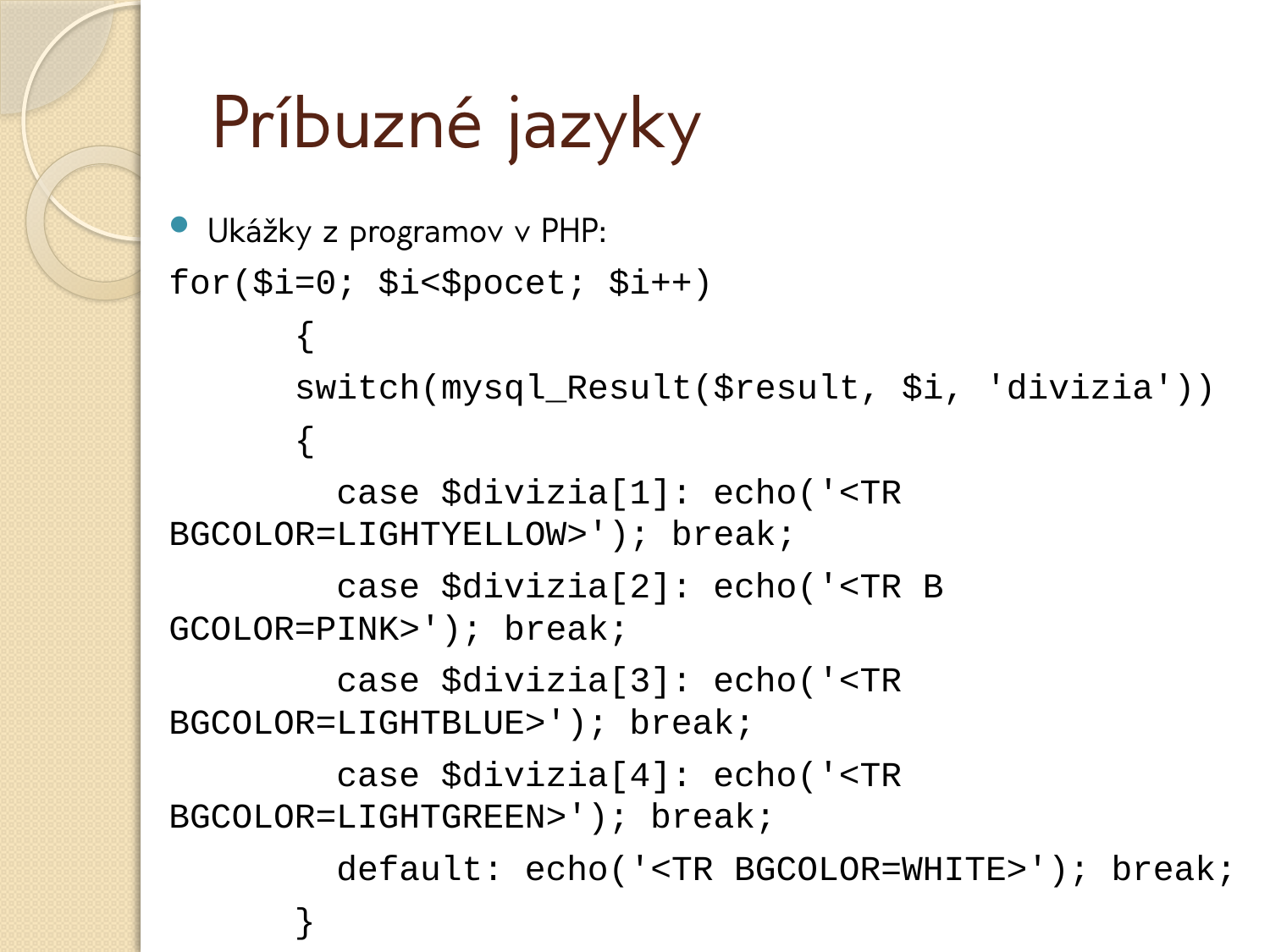

# Príbuzné jazyky
Ukážky z programov v PHP:
for($i=0; $i<$pocet; $i++)
      {
      switch(mysql_Result($result, $i, 'divizia'))
      {
        case $divizia[1]: echo('<TR 					BGCOLOR=LIGHTYELLOW>'); break;
        case $divizia[2]: echo('<TR B					GCOLOR=PINK>'); break;
        case $divizia[3]: echo('<TR 					BGCOLOR=LIGHTBLUE>'); break;
        case $divizia[4]: echo('<TR 					BGCOLOR=LIGHTGREEN>'); break;
        default: echo('<TR BGCOLOR=WHITE>'); break;
      }